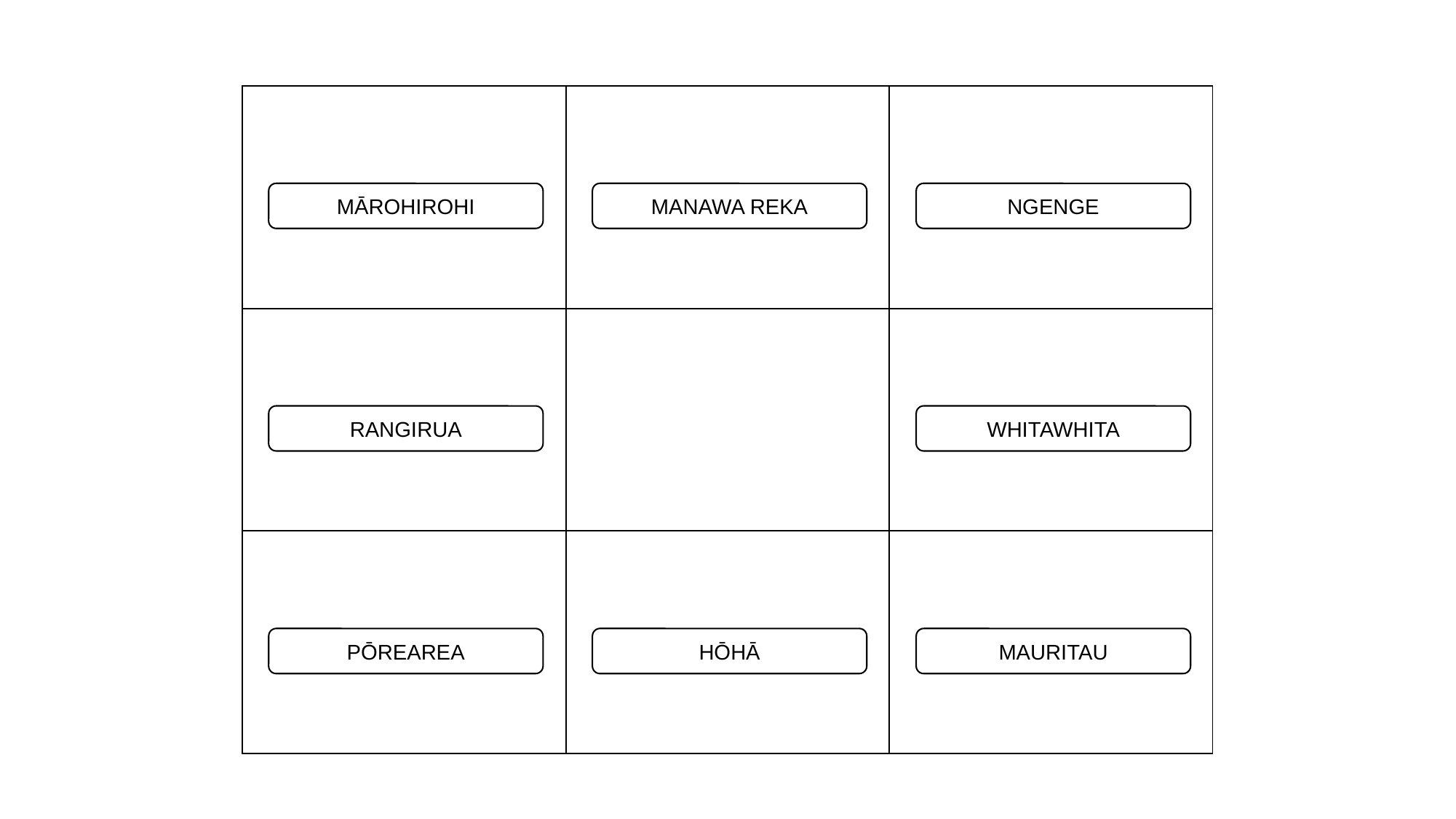

MĀROHIROHI
MANAWA REKA
NGENGE
RANGIRUA
WHITAWHITA
PŌREAREA
HŌHĀ
MAURITAU